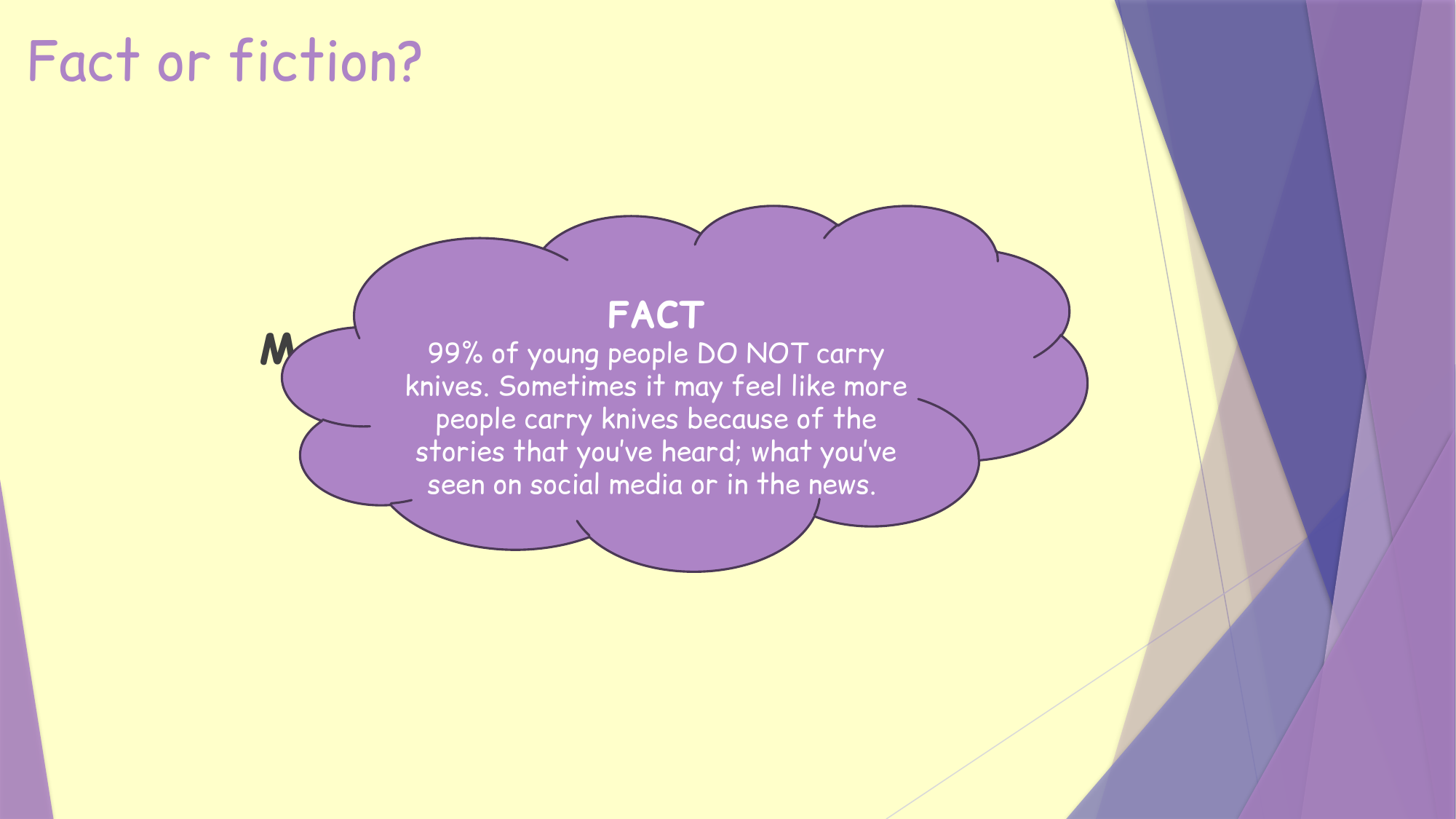

# Fact or fiction?

FACT
99% of young people DO NOT carry knives. Sometimes it may feel like more people carry knives because of the stories that you’ve heard; what you’ve seen on social media or in the news.
Most young people don’t carry knives.